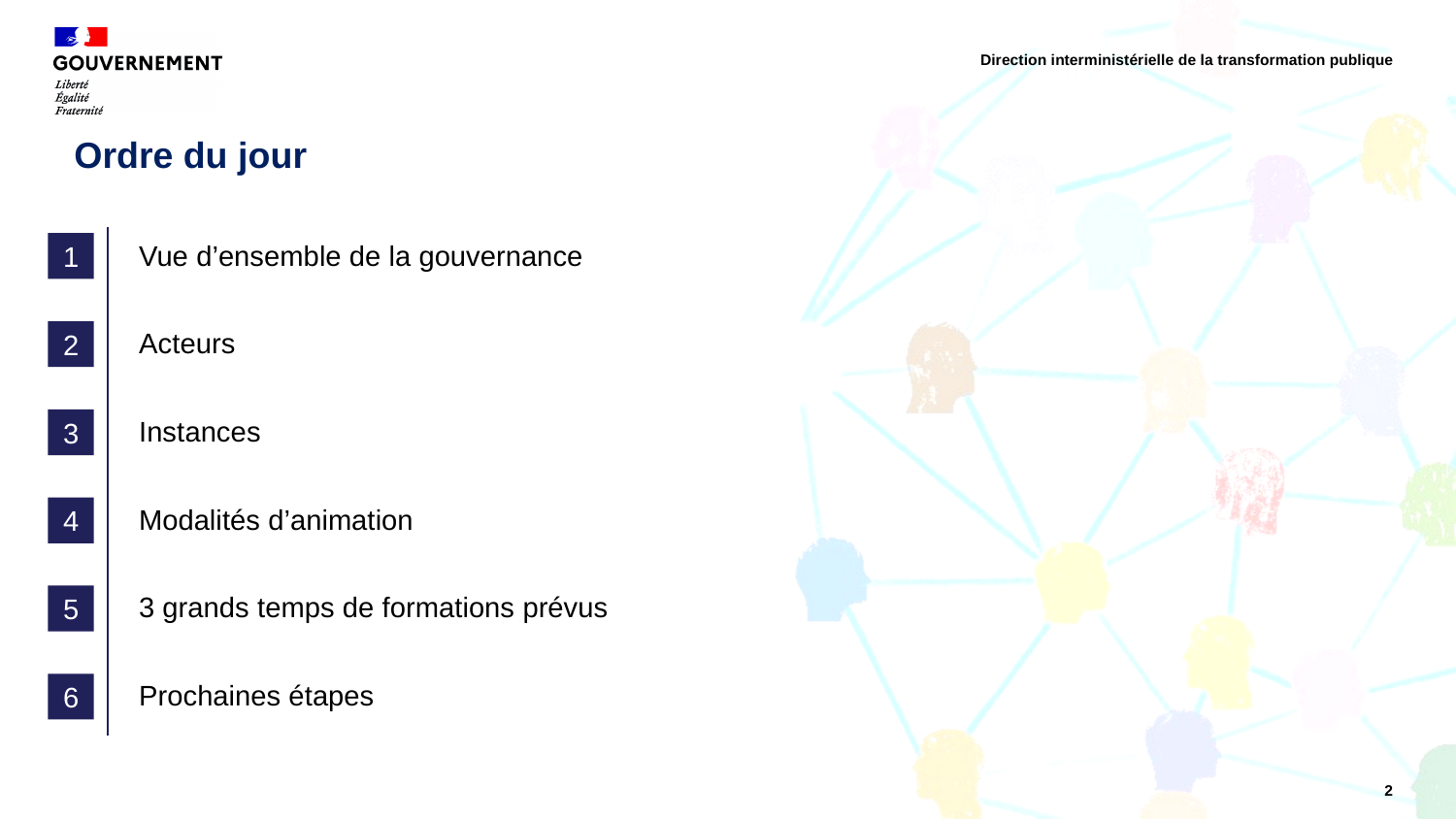

Direction interministérielle de la transformation publique
# Ordre du jour
Vue d’ensemble de la gouvernance

Acteurs

Instances

Modalités d’animation

3 grands temps de formations prévus

Prochaines étapes
1
2
3
4
5
6
2